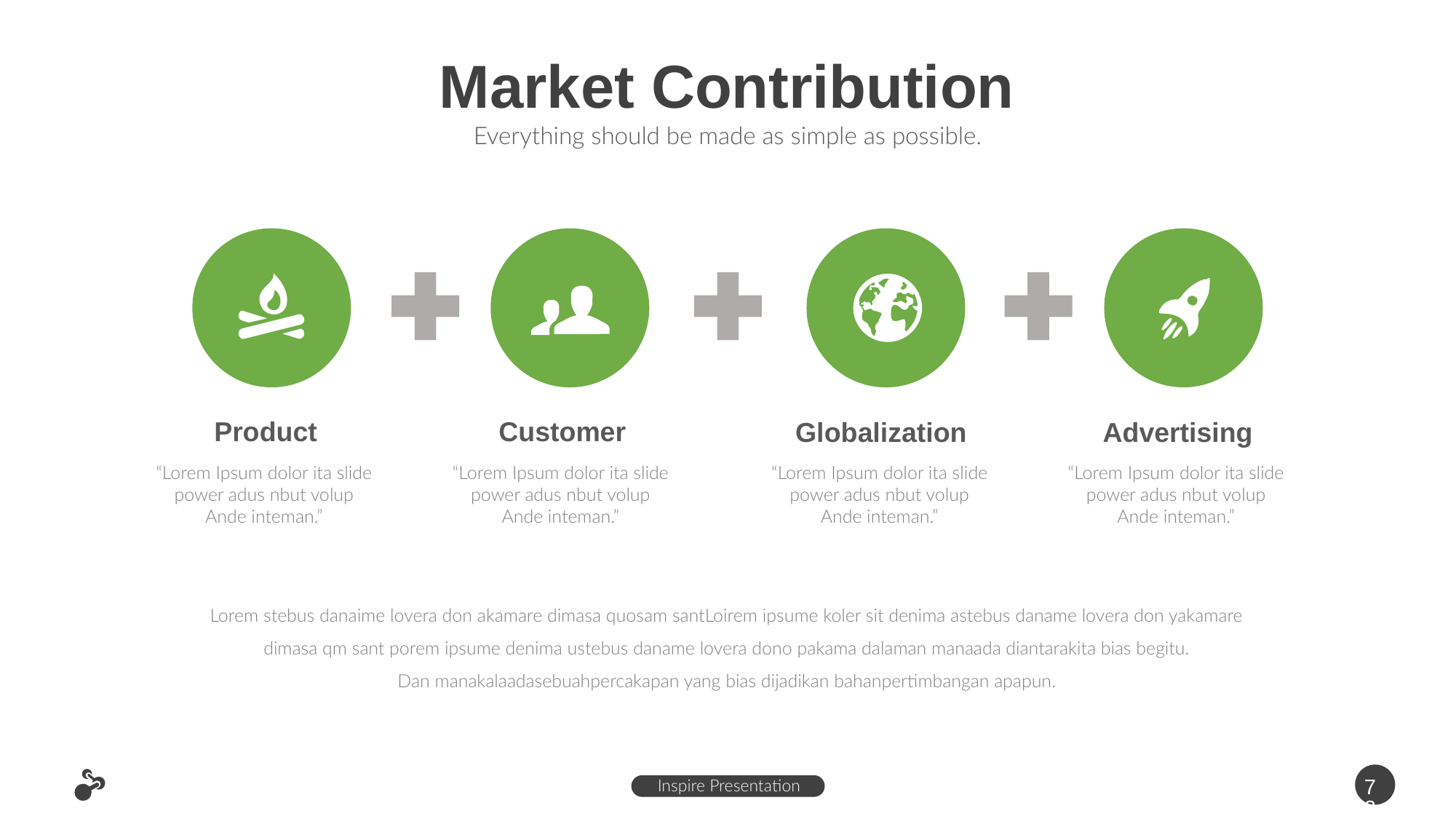

Market Contribution
Everything should be made as simple as possible.

Product
“Lorem Ipsum dolor ita slide power adus nbut volup
Ande inteman.”
Customer
“Lorem Ipsum dolor ita slide power adus nbut volup
Ande inteman.”
Globalization
“Lorem Ipsum dolor ita slide power adus nbut volup
Ande inteman.”
Advertising
“Lorem Ipsum dolor ita slide power adus nbut volup
Ande inteman.”
Lorem stebus danaime lovera don akamare dimasa quosam santLoirem ipsume koler sit denima astebus daname lovera don yakamare dimasa qm sant porem ipsume denima ustebus daname lovera dono pakama dalaman manaada diantarakita bias begitu.
Dan manakalaadasebuahpercakapan yang bias dijadikan bahanpertimbangan apapun.

72

Inspire Presentation